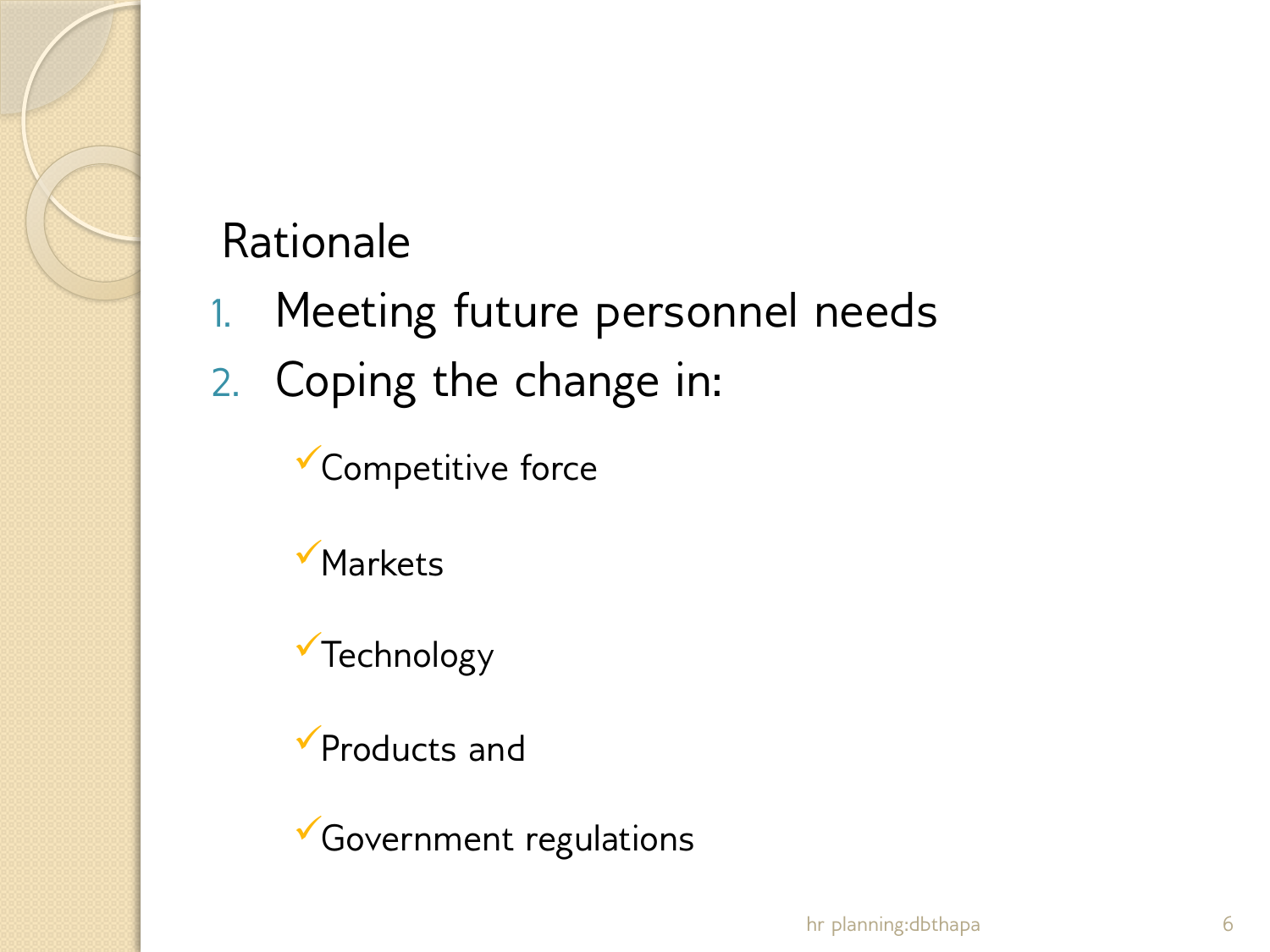

#
Rationale
Meeting future personnel needs
Coping the change in:

Competitive force

Markets

Technology

Products and

Government regulations

hr planning:dbthapa
6